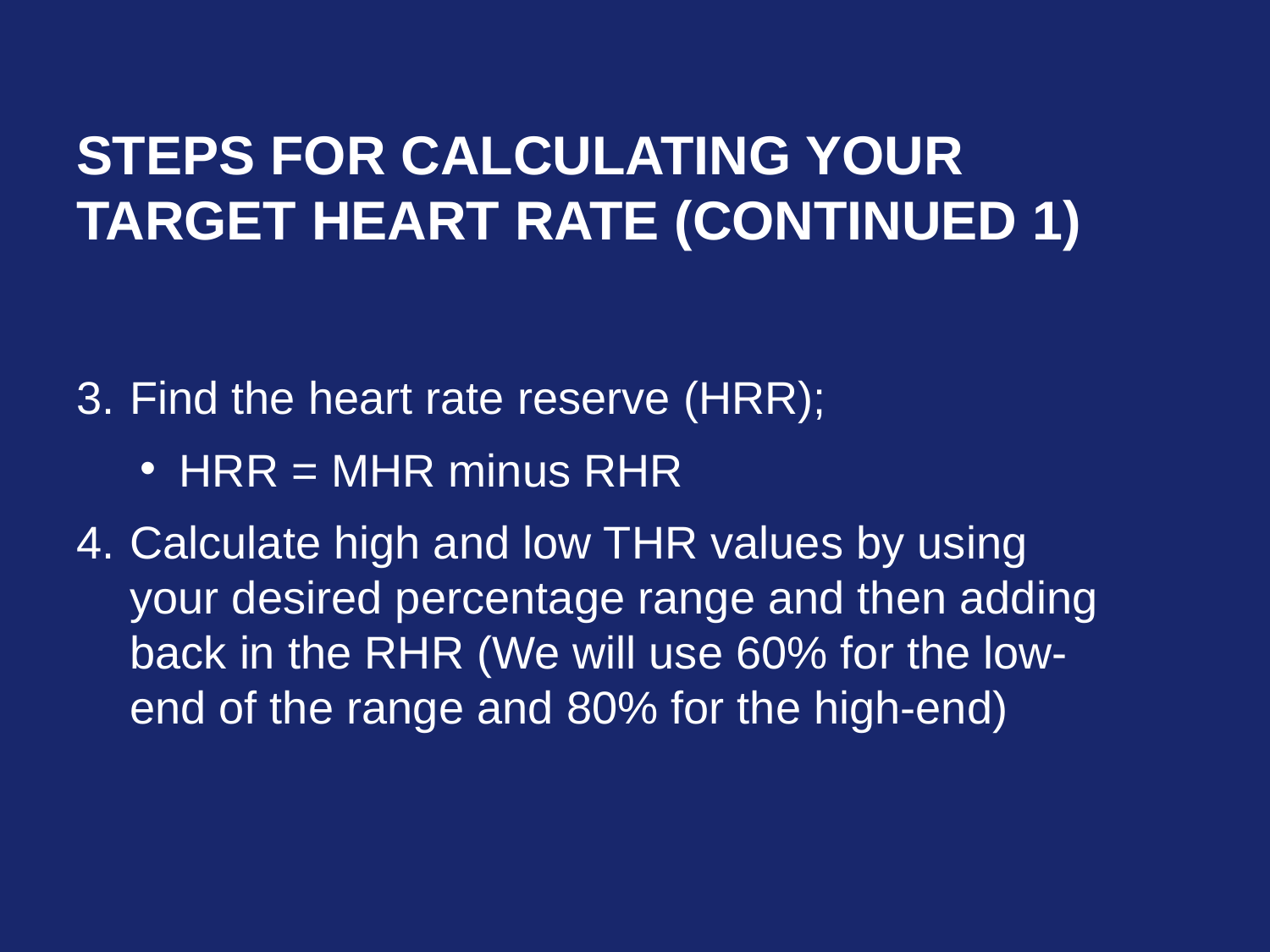

# Steps for Calculating Your Target Heart rate (continued 1)
Find the heart rate reserve (HRR);
HRR = MHR minus RHR
Calculate high and low THR values by using your desired percentage range and then adding back in the RHR (We will use 60% for the low-end of the range and 80% for the high-end)